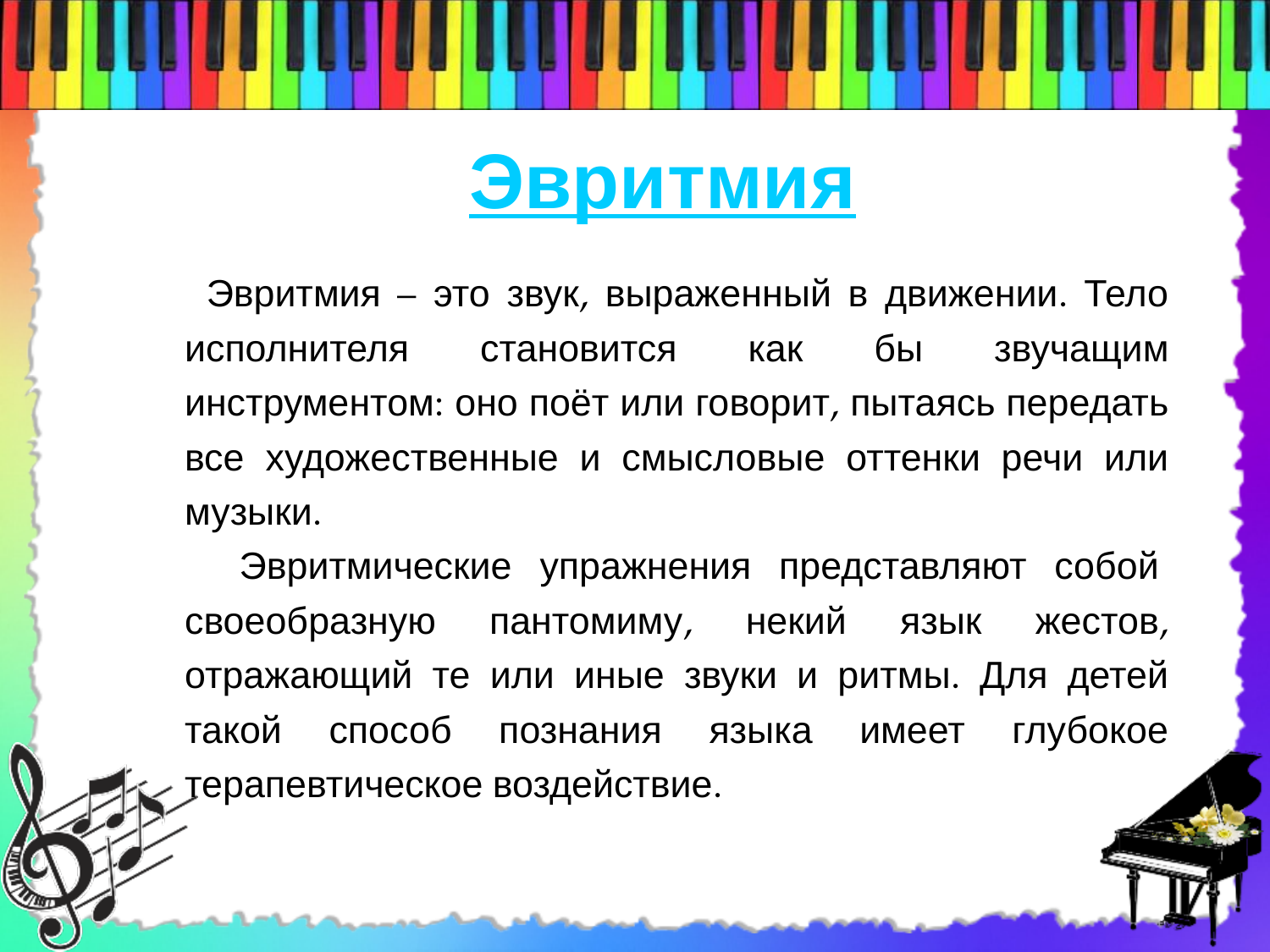

# Эвритмия
   Эвритмия – это звук, выраженный в движении. Тело исполнителя становится как бы звучащим инструментом: оно поёт или говорит, пытаясь передать все художественные и смысловые оттенки речи или музыки.
   Эвритмические упражнения представляют собой  своеобразную пантомиму, некий язык жестов, отражающий те или иные звуки и ритмы. Для детей такой способ познания языка имеет глубокое терапевтическое воздействие.